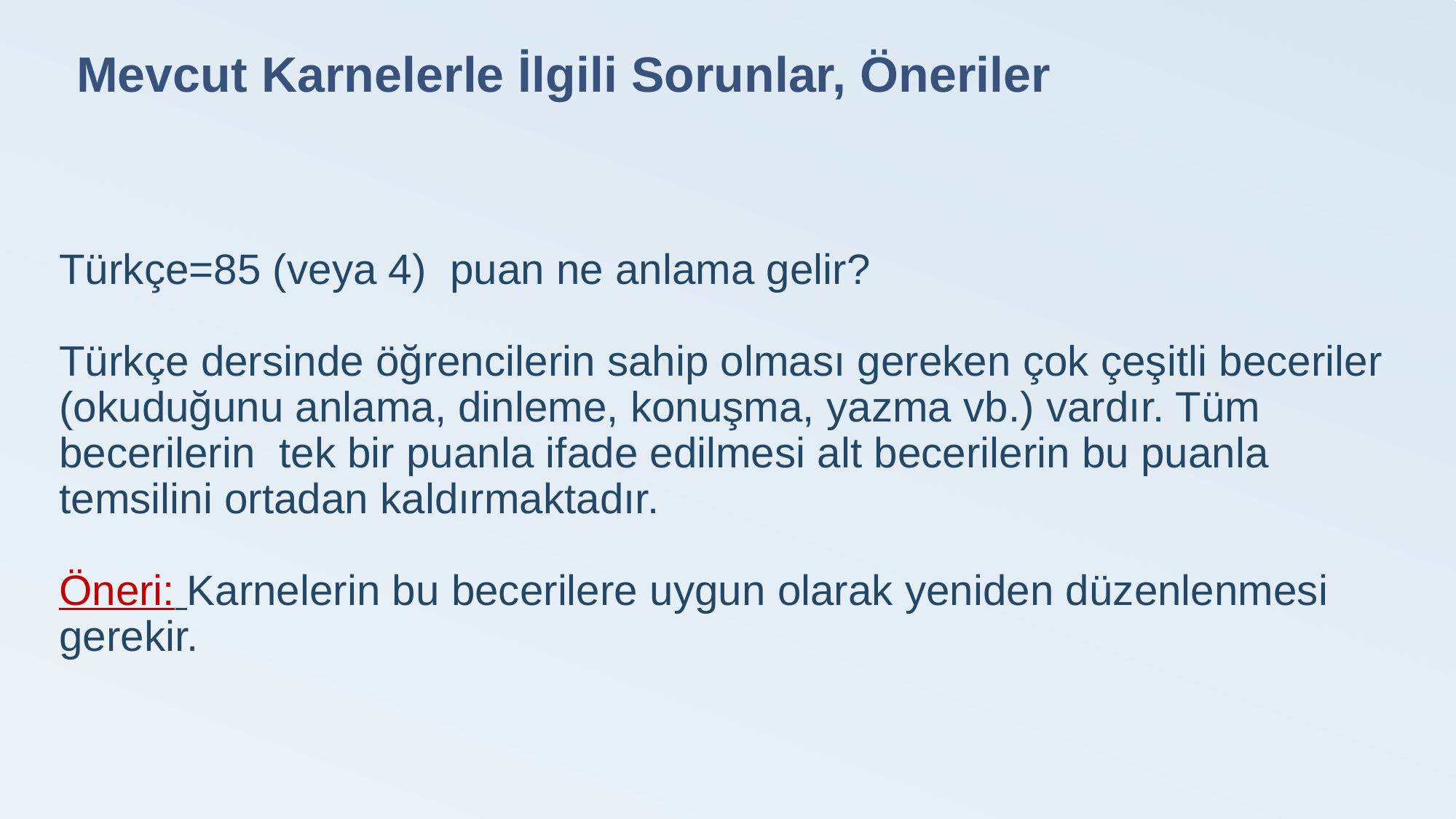

# Mevcut Karnelerle İlgili Sorunlar, Öneriler

Türkçe=85 (veya 4)  puan ne anlama gelir?

Türkçe dersinde öğrencilerin sahip olması gereken çok çeşitli beceriler (okuduğunu anlama, dinleme, konuşma, yazma vb.) vardır. Tüm becerilerin  tek bir puanla ifade edilmesi alt becerilerin bu puanla temsilini ortadan kaldırmaktadır.

Öneri: Karnelerin bu becerilere uygun olarak yeniden düzenlenmesi gerekir.